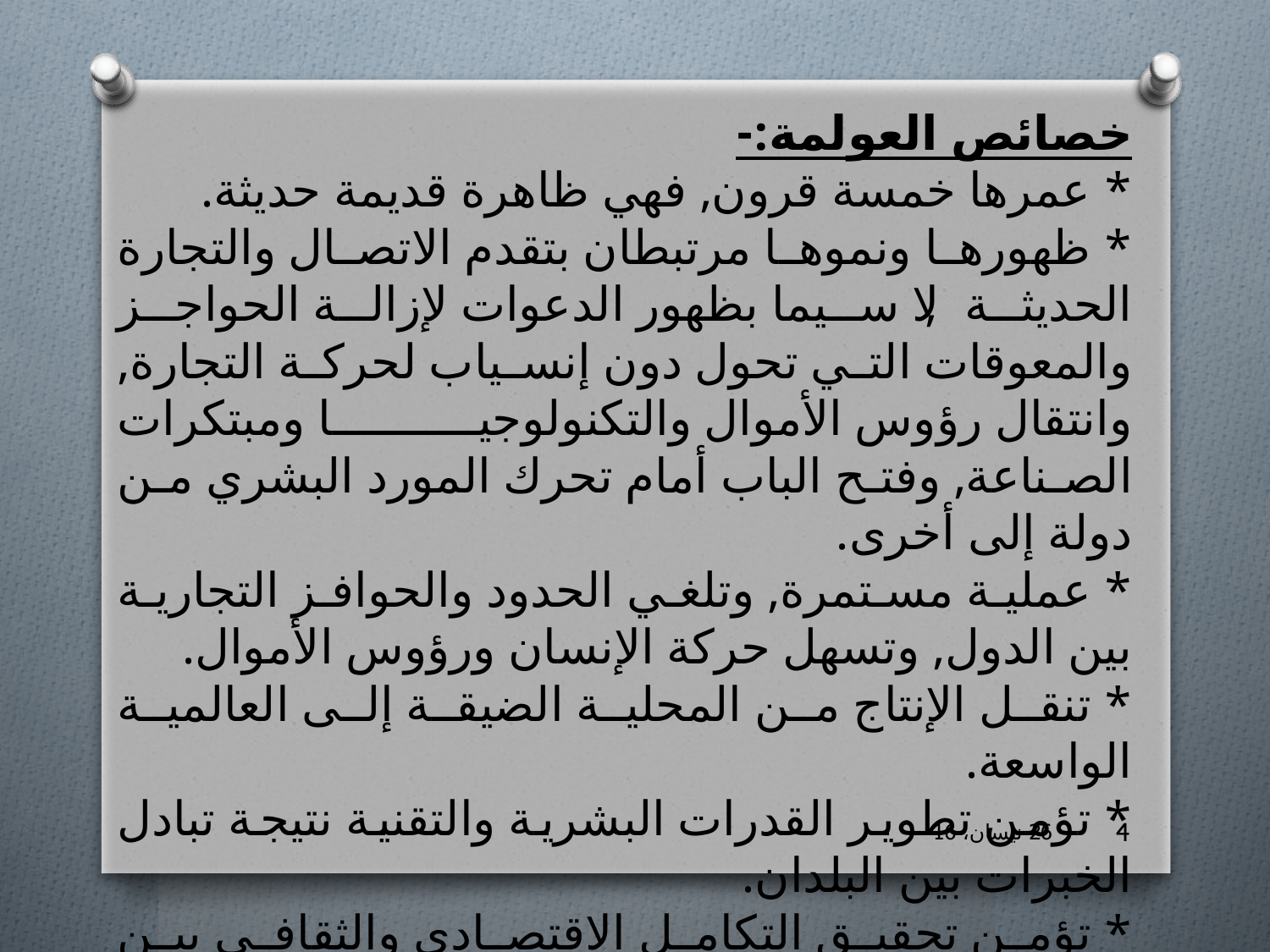

خصائص العولمة:-
* عمرها خمسة قرون, فهي ظاهرة قديمة حديثة.
* ظهورها ونموها مرتبطان بتقدم الاتصال والتجارة الحديثة, لا سيما بظهور الدعوات لإزالة الحواجز والمعوقات التي تحول دون إنسياب لحركة التجارة, وانتقال رؤوس الأموال والتكنولوجيا ومبتكرات الصناعة, وفتح الباب أمام تحرك المورد البشري من دولة إلى أخرى.
* عملية مستمرة, وتلغي الحدود والحوافز التجارية بين الدول, وتسهل حركة الإنسان ورؤوس الأموال.
* تنقل الإنتاج من المحلية الضيقة إلى العالمية الواسعة.
* تؤمن تطوير القدرات البشرية والتقنية نتيجة تبادل الخبرات بين البلدان.
* تؤمن تحقيق التكامل الاقتصادي والثقافي بين الدول المختلفة.

26 نيسان، 16
4